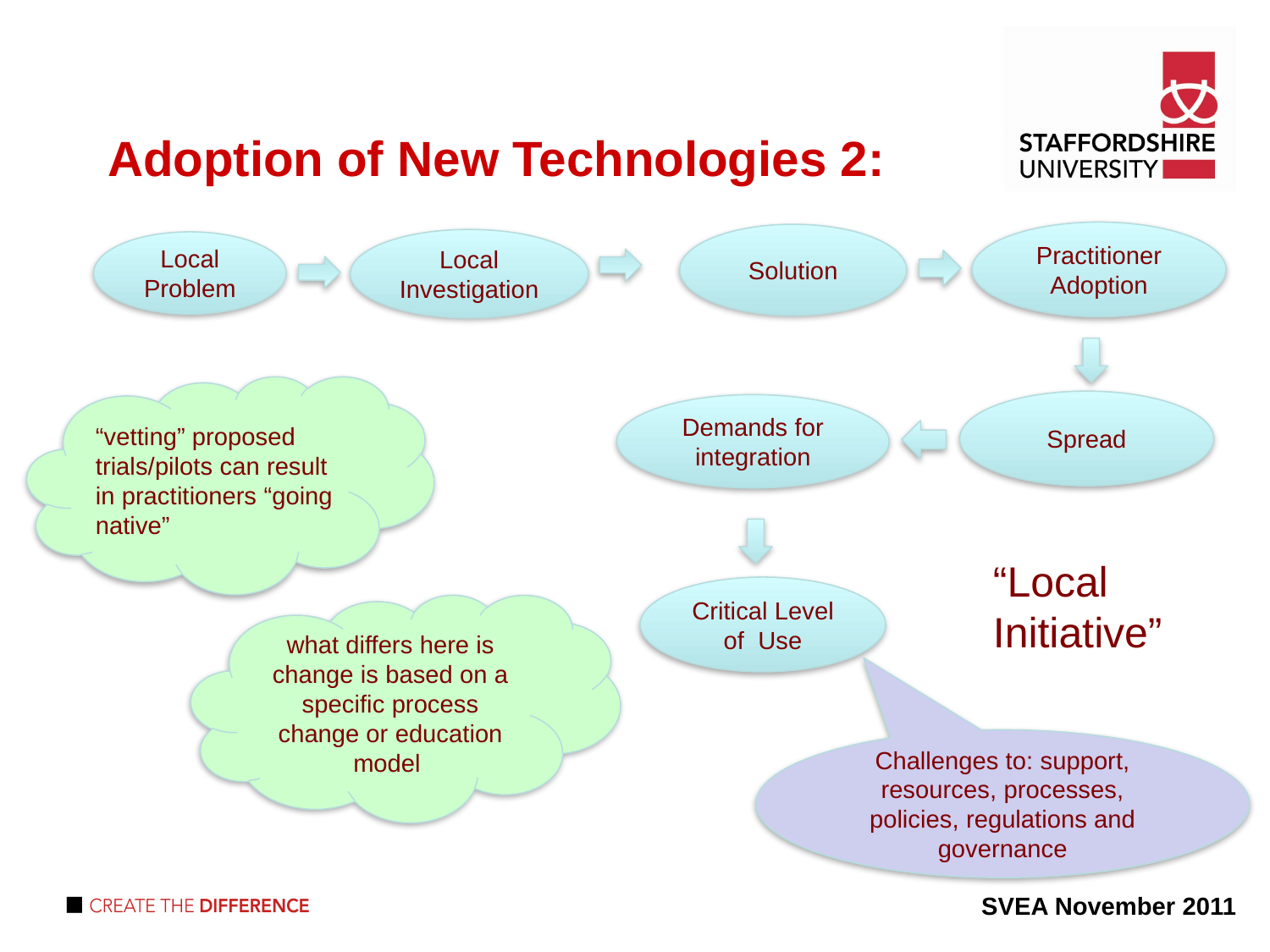

Adoption of New Technologies 2:
Practitioner Adoption
Solution

Local Investigation
Local Problem

“vetting” proposed trials/pilots can result in practitioners “going native”
Spread
Demands for integration

“Local Initiative”
Critical Level of  Use
what differs here is change is based on a specific process change or education model
Challenges to: support, resources, processes, policies, regulations and governance
SVEA November 2011